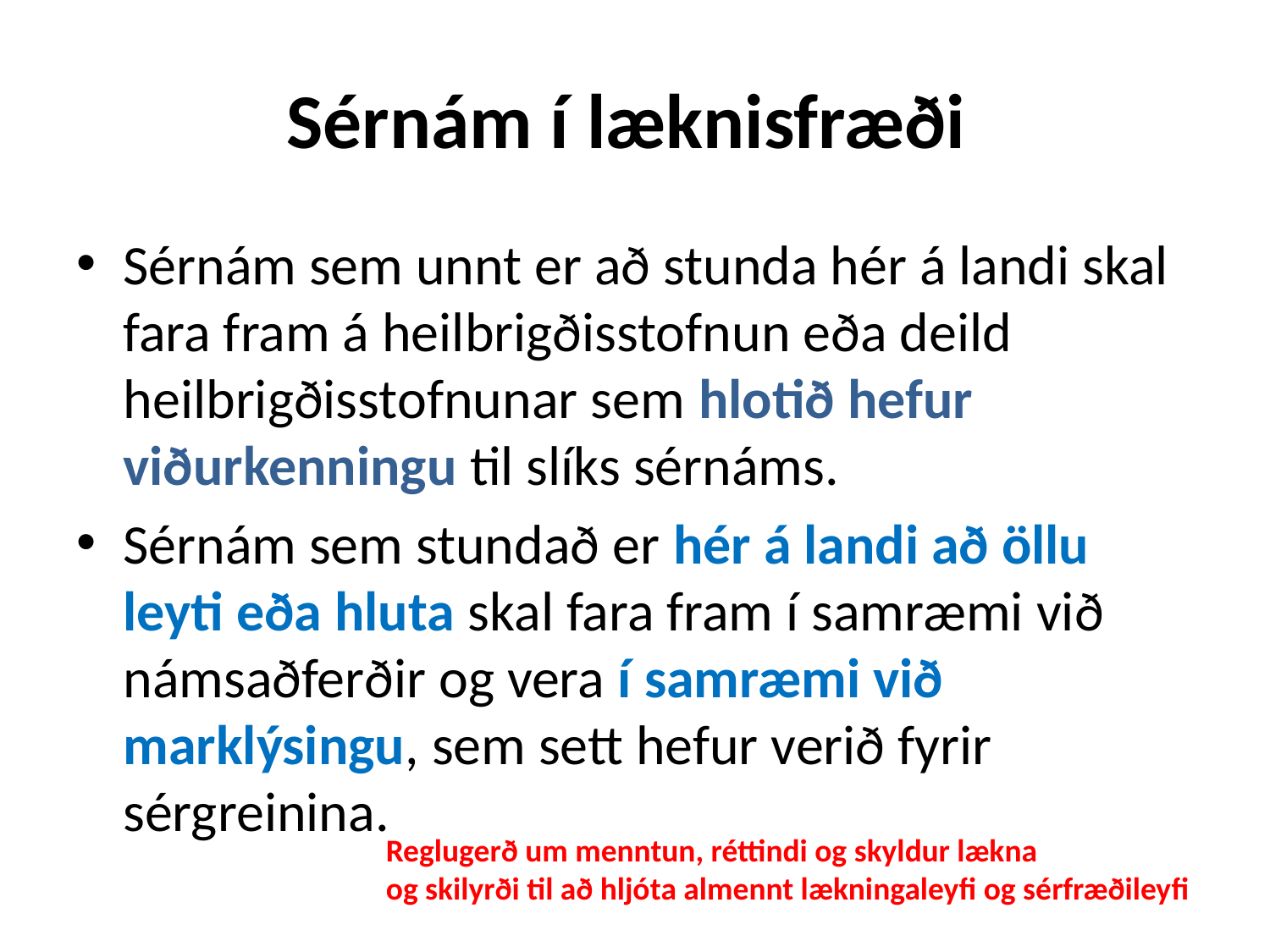

# Sérnám í læknisfræði
Sérnám sem unnt er að stunda hér á landi skal fara fram á heilbrigðisstofnun eða deild heilbrigðisstofnunar sem hlotið hefur viðurkenningu til slíks sérnáms.
Sérnám sem stundað er hér á landi að öllu leyti eða hluta skal fara fram í samræmi við námsaðferðir og vera í samræmi við marklýsingu, sem sett hefur verið fyrir sérgreinina.
Reglugerð um menntun, réttindi og skyldur lækna
og skilyrði til að hljóta almennt lækningaleyfi og sérfræðileyfi